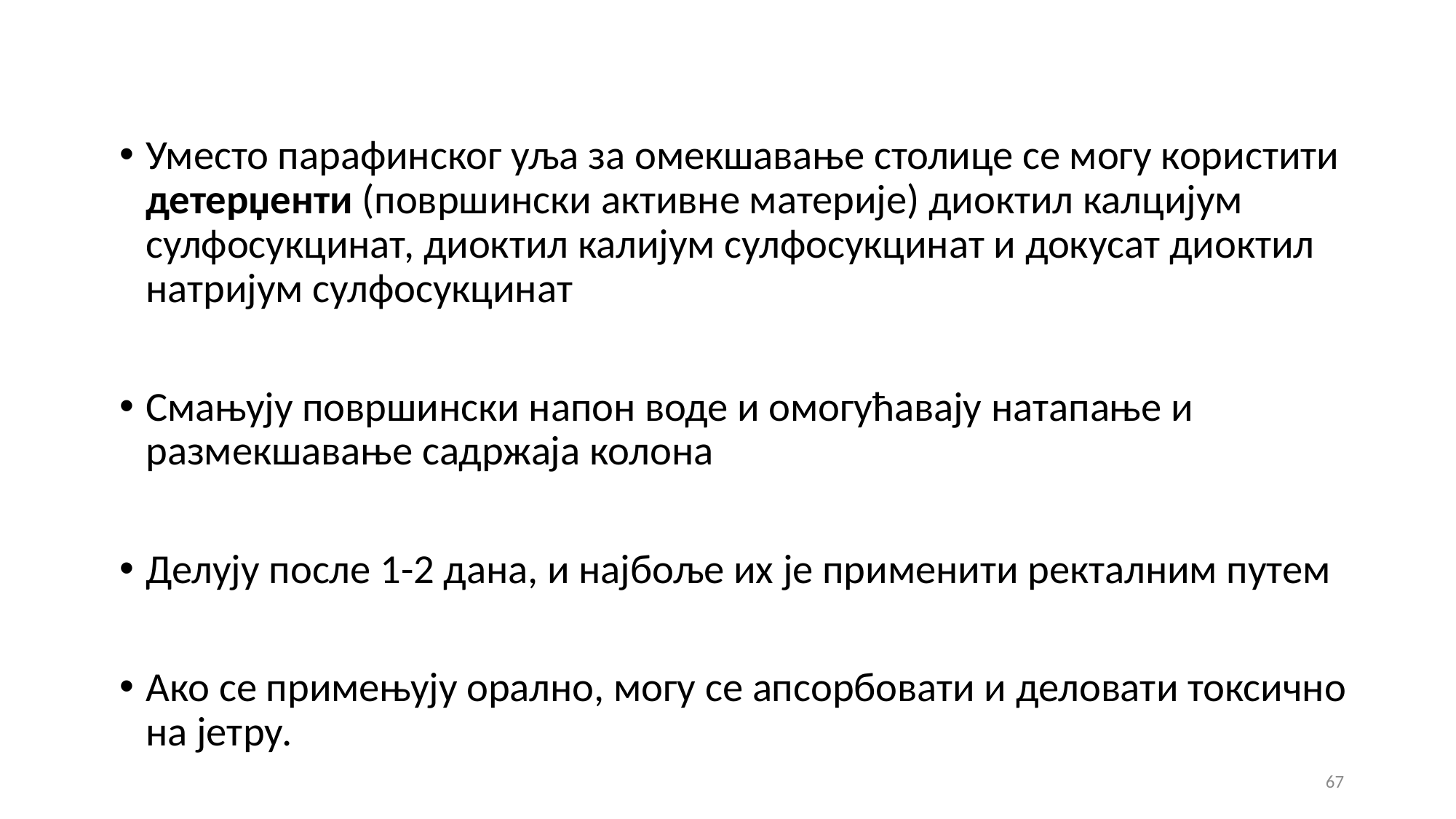

Уместо парафинског уља за омекшавање столице се могу користити детерџенти (површински активне материје) диоктил калцијум сулфосукцинат, диоктил калијум сулфосукцинат и докусат диоктил натријум сулфосукцинат

Смањују површински напон воде и омогућавају натапање и размекшавање садржаја колона

Делују после 1-2 дана, и најбоље их је применити ректалним путем

Ако се примењују орално, могу се апсорбовати и деловати токсично на јетру.

67